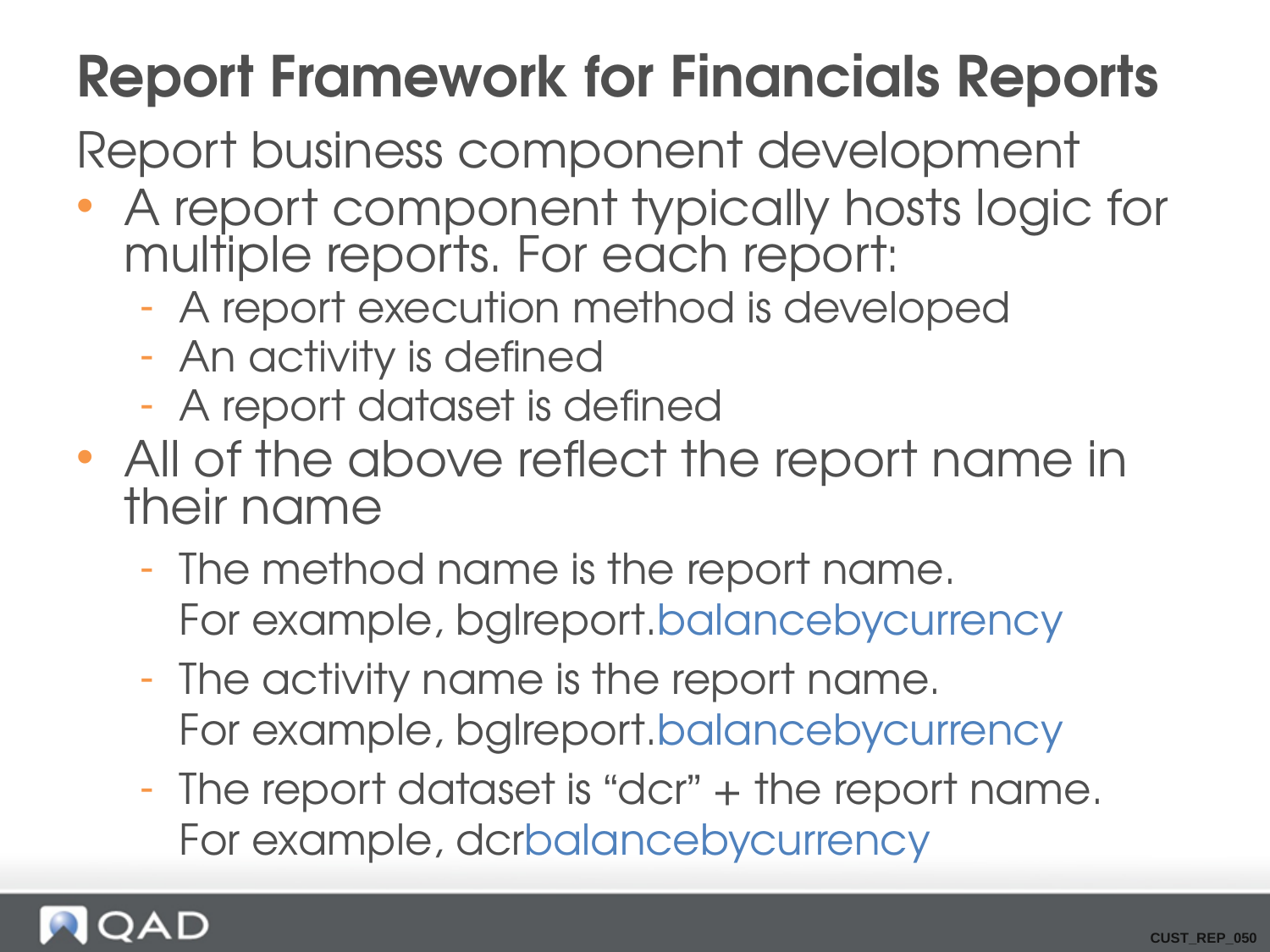

# Report Framework for Financials Reports
Report business component development
A report component typically hosts logic for multiple reports. For each report:
A report execution method is developed
An activity is defined
A report dataset is defined
All of the above reflect the report name in their name
The method name is the report name.
For example, bglreport.balancebycurrency
The activity name is the report name.
For example, bglreport.balancebycurrency
The report dataset is “dcr” + the report name.
For example, dcrbalancebycurrency
CUST_REP_050